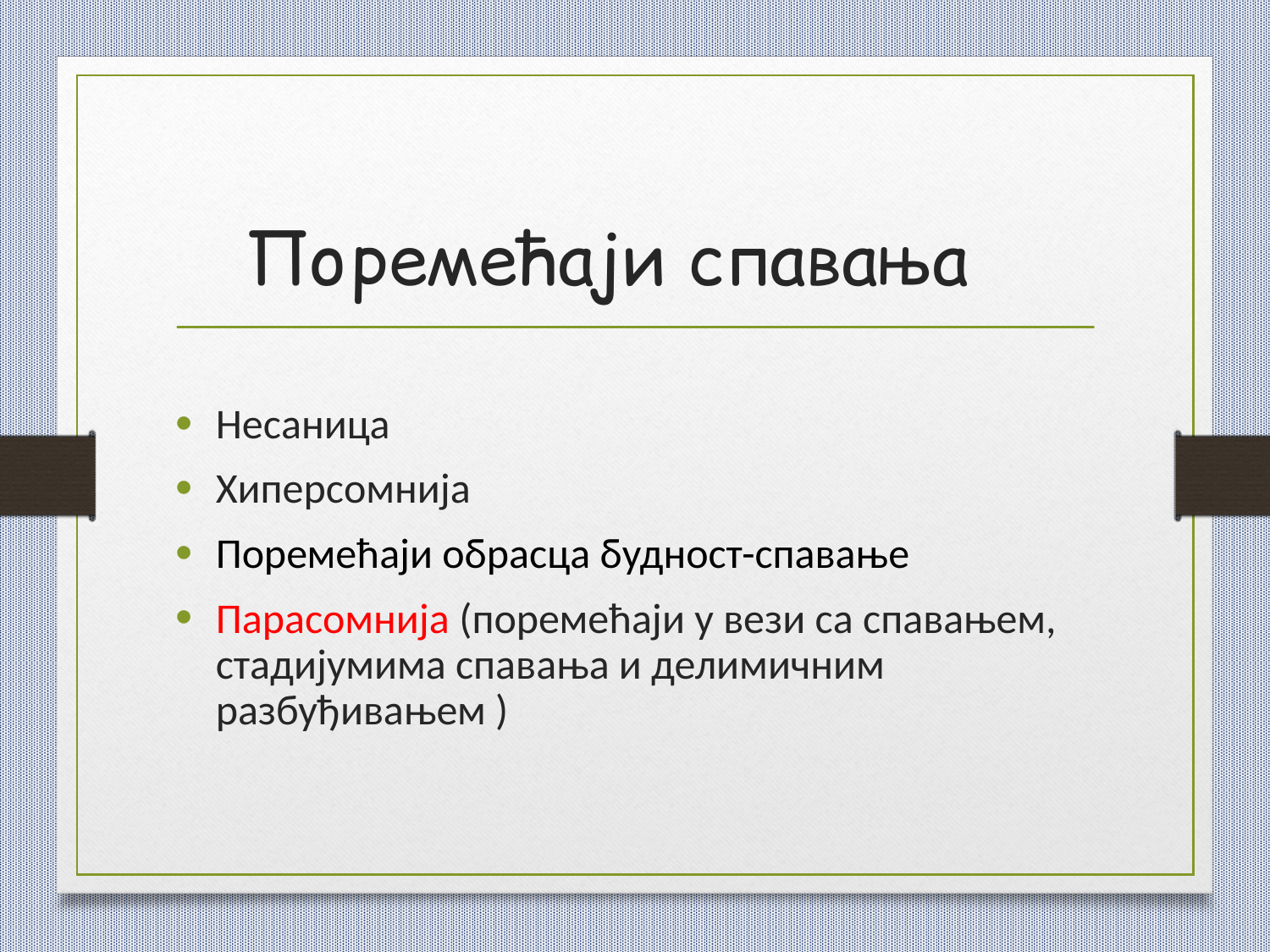

# Поремећаји спавања
Несаница
Хиперсомнија
Поремећаји обрасца будност-спавање
Парасомнија (поремећаји у вези са спавањем, стадијумима спавања и делимичним разбуђивањем )